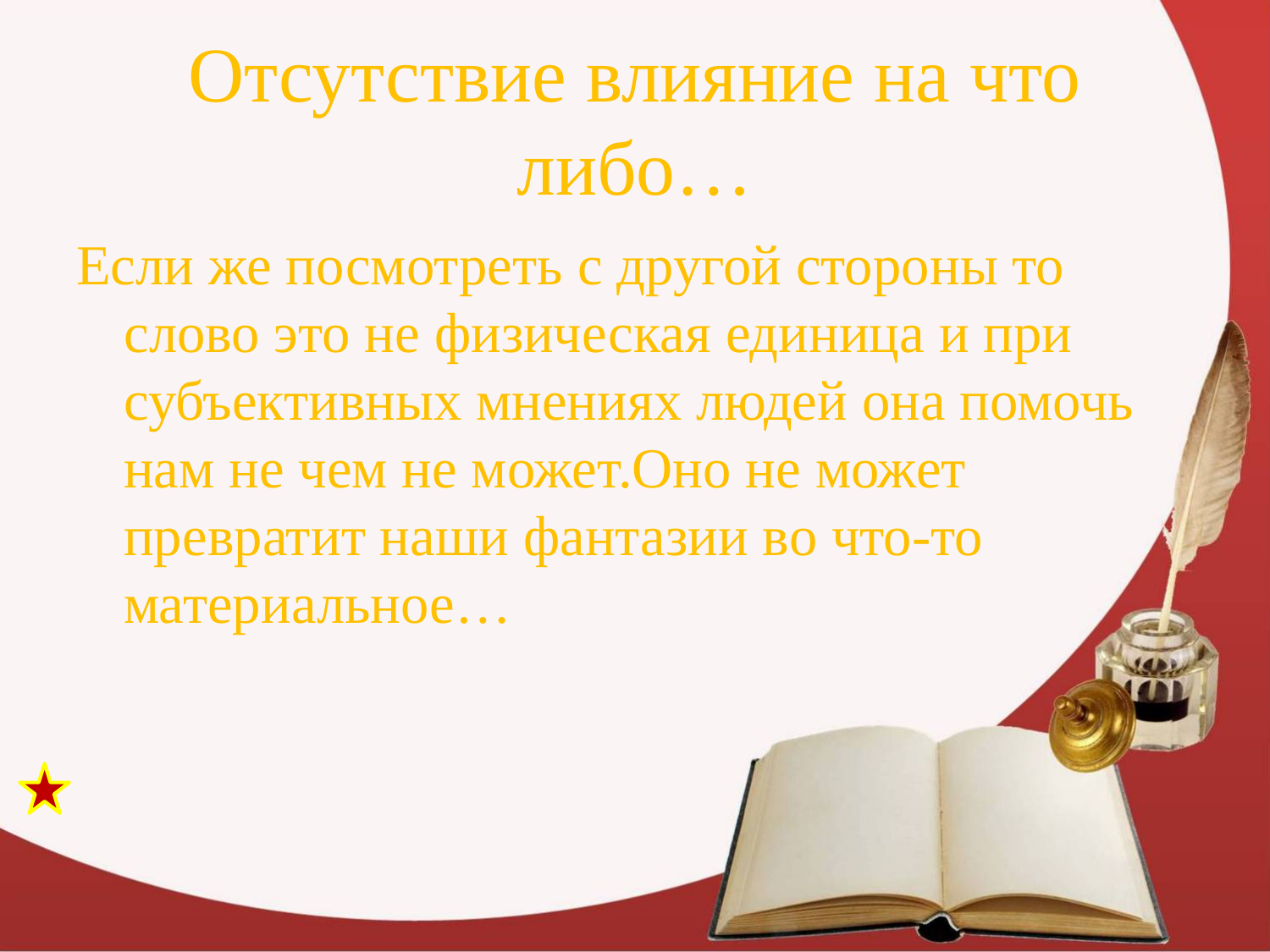

# Отсутствие влияние на что либо…
Если же посмотреть с другой стороны то слово это не физическая единица и при субъективных мнениях людей она помочь нам не чем не может.Оно не может превратит наши фантазии во что-то материальное…